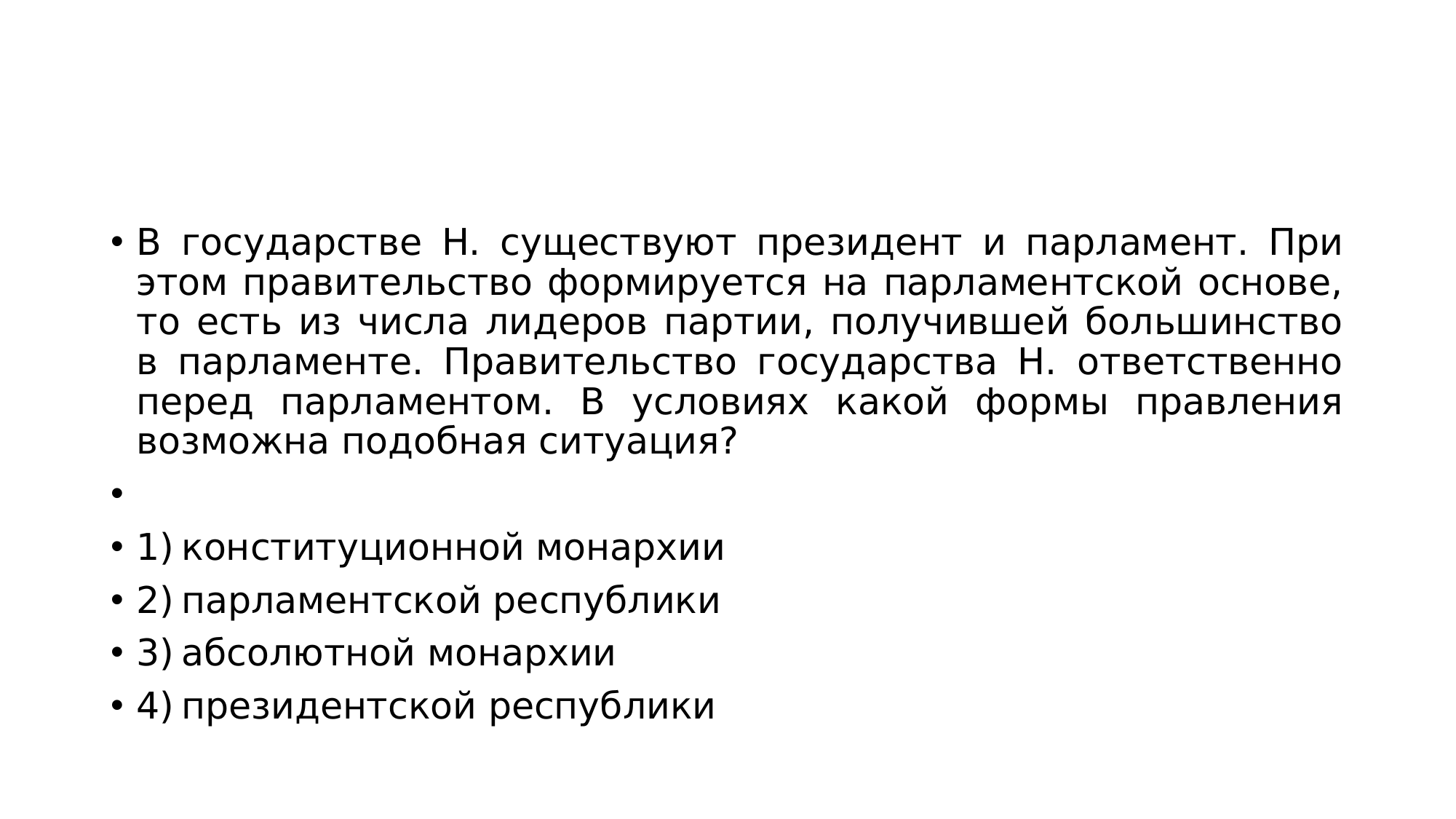

#
В государстве Н. существуют президент и парламент. При этом правительство формируется на парламентской основе, то есть из числа лидеров партии, получившей большинство в парламенте. Правительство государства Н. ответственно перед парламентом. В условиях какой формы правления возможна подобная ситуация?

1) конституционной монархии
2) парламентской республики
3) абсолютной монархии
4) президентской республики